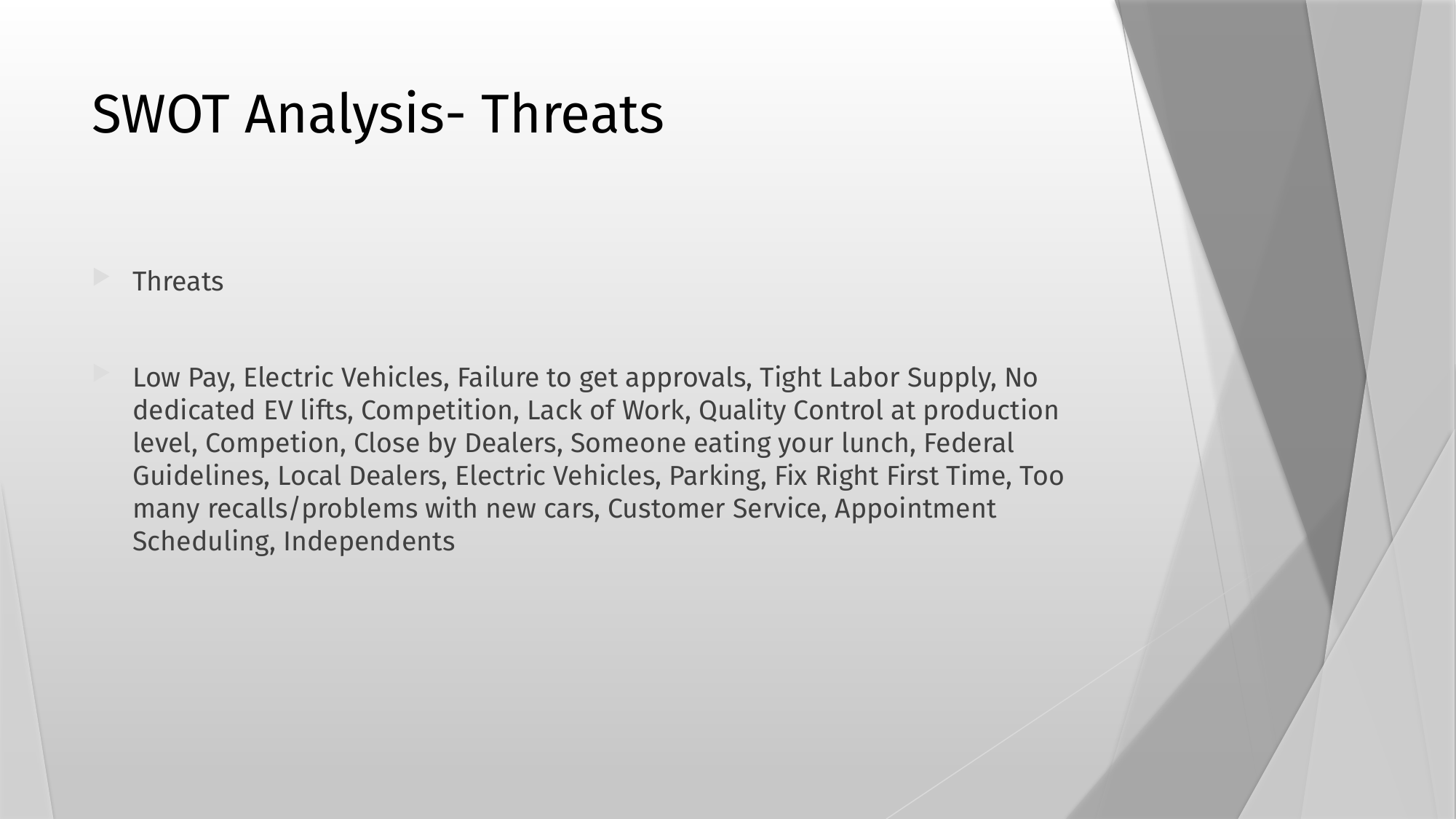

# SWOT Analysis- Threats
Threats

Low Pay, Electric Vehicles, Failure to get approvals, Tight Labor Supply, No dedicated EV lifts, Competition, Lack of Work, Quality Control at production level, Competion, Close by Dealers, Someone eating your lunch, Federal Guidelines, Local Dealers, Electric Vehicles, Parking, Fix Right First Time, Too many recalls/problems with new cars, Customer Service, Appointment Scheduling, Independents